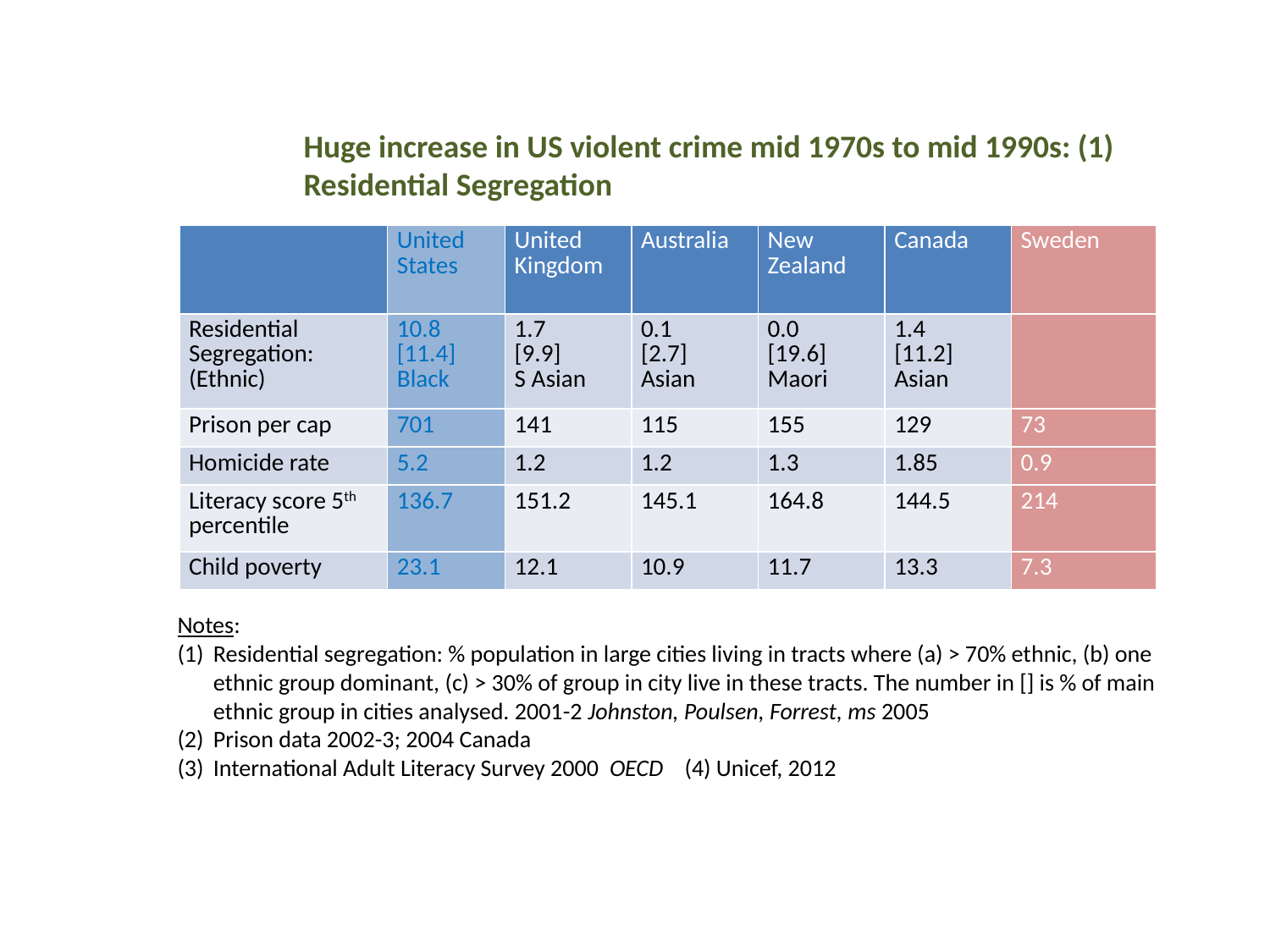

Huge increase in US violent crime mid 1970s to mid 1990s: (1) Residential Segregation
|  | United States | United Kingdom | Australia | New Zealand | Canada | Sweden |
| --- | --- | --- | --- | --- | --- | --- |
| Residential Segregation: (Ethnic) | 10.8 [11.4] Black | 1.7 [9.9] S Asian | 0.1 [2.7] Asian | 0.0 [19.6] Maori | 1.4 [11.2] Asian |  |
| Prison per cap | 701 | 141 | 115 | 155 | 129 | 73 |
| Homicide rate | 5.2 | 1.2 | 1.2 | 1.3 | 1.85 | 0.9 |
| Literacy score 5th percentile | 136.7 | 151.2 | 145.1 | 164.8 | 144.5 | 214 |
| Child poverty | 23.1 | 12.1 | 10.9 | 11.7 | 13.3 | 7.3 |
Notes:
Residential segregation: % population in large cities living in tracts where (a) > 70% ethnic, (b) one ethnic group dominant, (c) > 30% of group in city live in these tracts. The number in [] is % of main ethnic group in cities analysed. 2001-2 Johnston, Poulsen, Forrest, ms 2005
Prison data 2002-3; 2004 Canada
International Adult Literacy Survey 2000  OECD    (4) Unicef, 2012